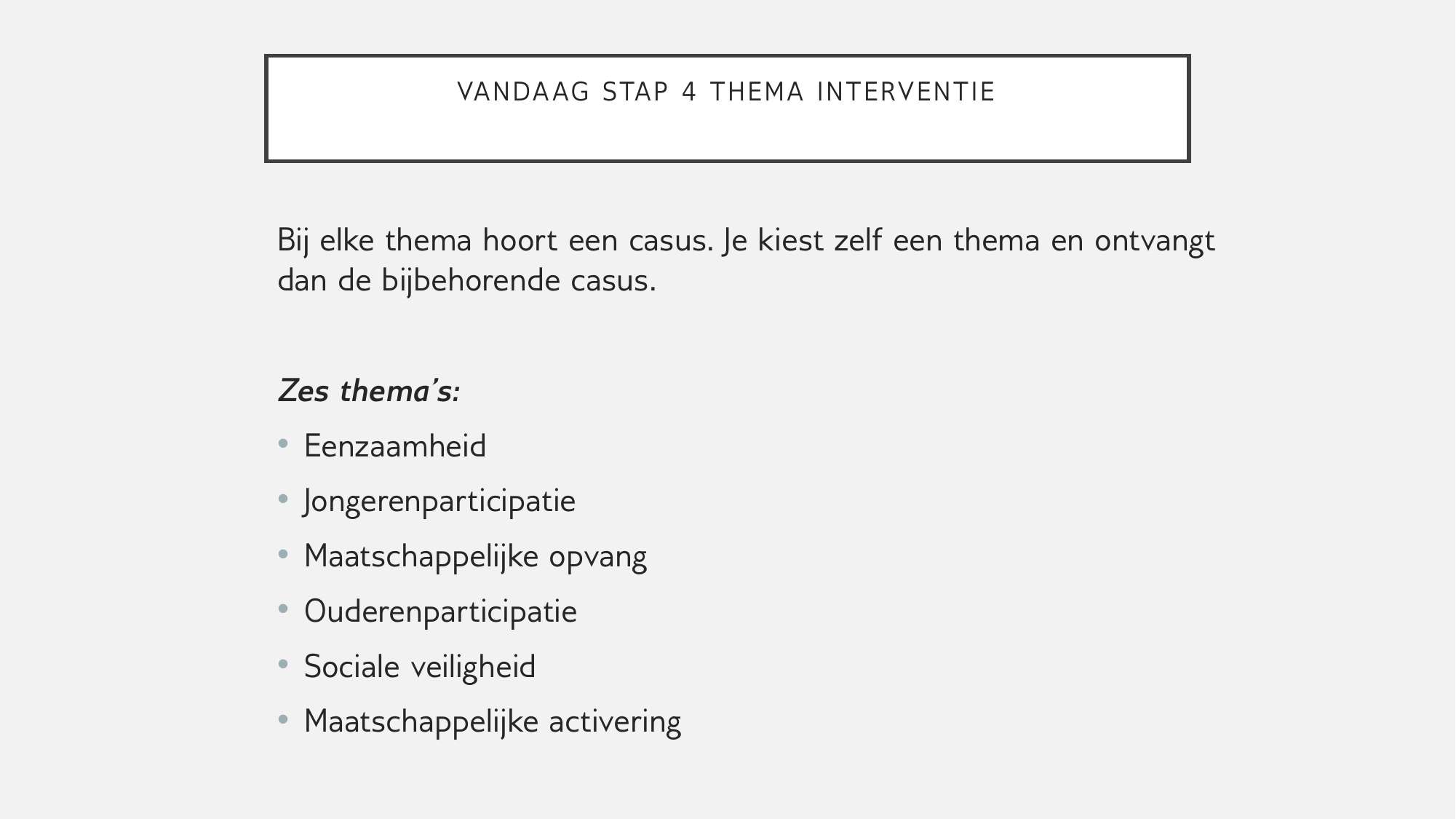

# VANDAAG stap 4 Thema interventie
Bij elke thema hoort een casus. Je kiest zelf een thema en ontvangt dan de bijbehorende casus.

Zes thema’s:
Eenzaamheid
Jongerenparticipatie
Maatschappelijke opvang
Ouderenparticipatie
Sociale veiligheid
Maatschappelijke activering